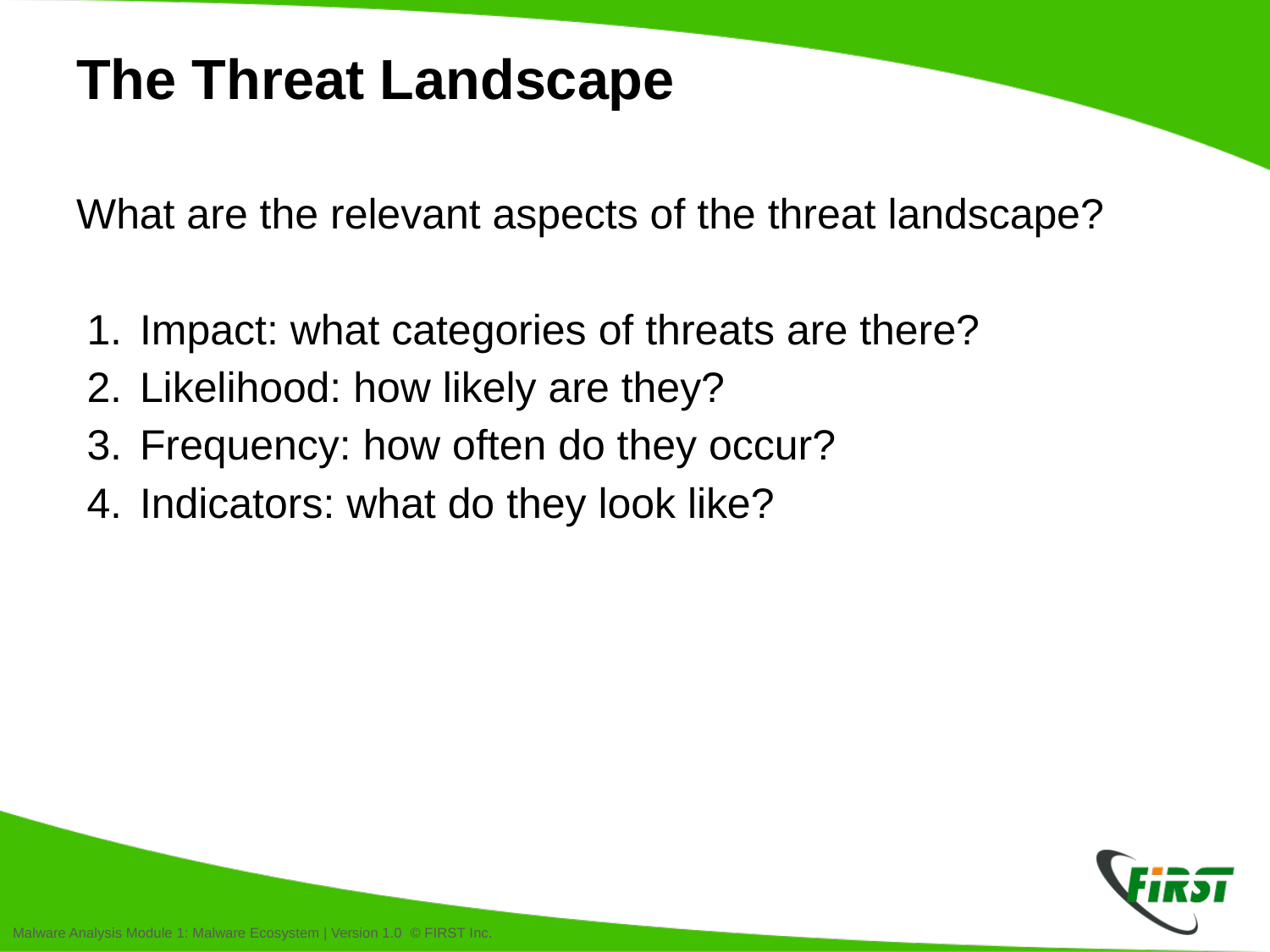

# The Threat Landscape
What are the relevant aspects of the threat landscape?

Impact: what categories of threats are there?
Likelihood: how likely are they?
Frequency: how often do they occur?
Indicators: what do they look like?